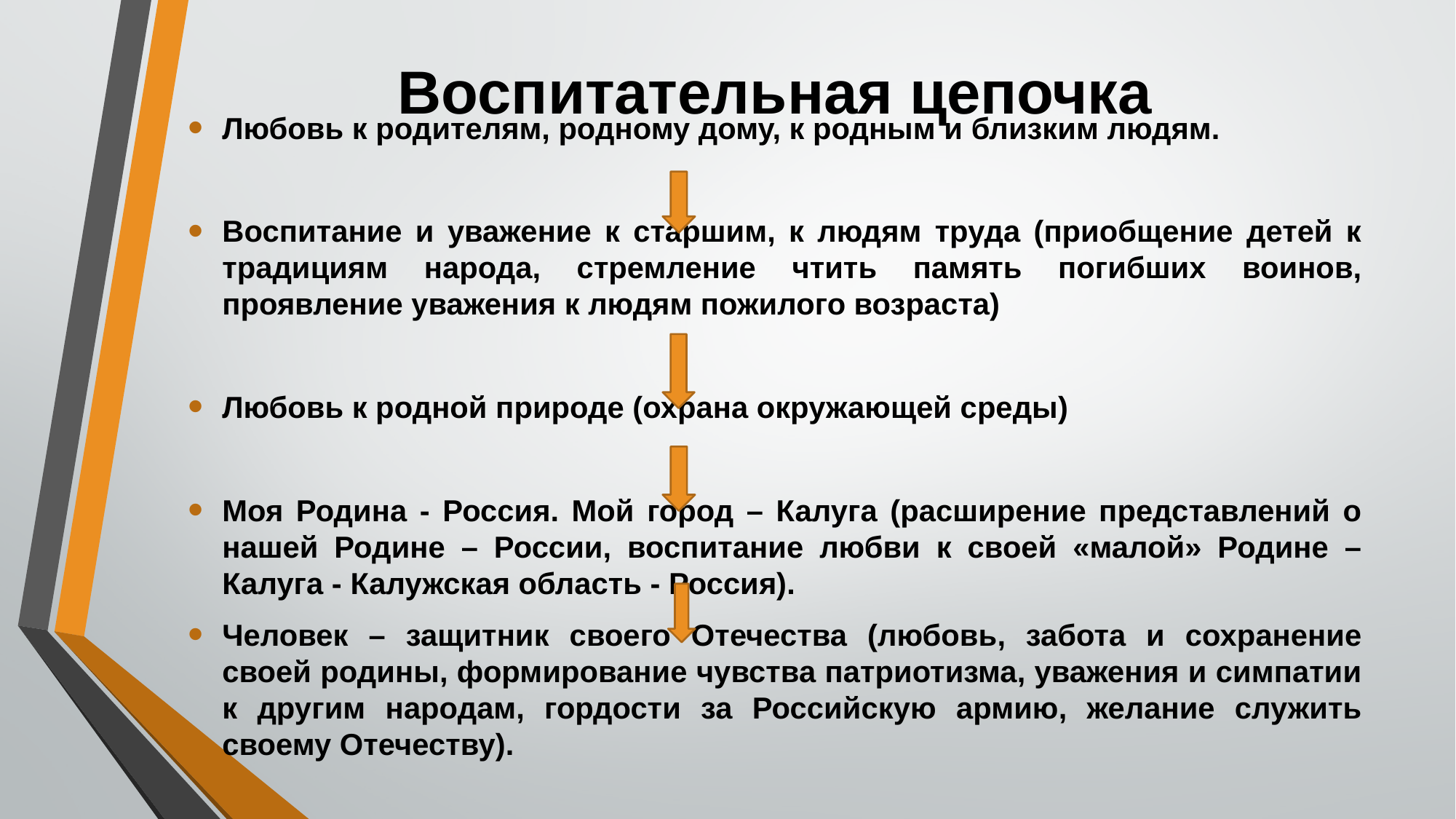

# Воспитательная цепочка

Любовь к родителям, родному дому, к родным и близким людям.

Воспитание и уважение к старшим, к людям труда (приобщение детей к традициям народа, стремление чтить память погибших воинов, проявление уважения к людям пожилого возраста)

Любовь к родной природе (охрана окружающей среды)

Моя Родина - Россия. Мой город – Калуга (расширение представлений о нашей Родине – России, воспитание любви к своей «малой» Родине – Калуга - Калужская область - Россия).
Человек – защитник своего Отечества (любовь, забота и сохранение своей родины, формирование чувства патриотизма, уважения и симпатии к другим народам, гордости за Российскую армию, желание служить своему Отечеству).